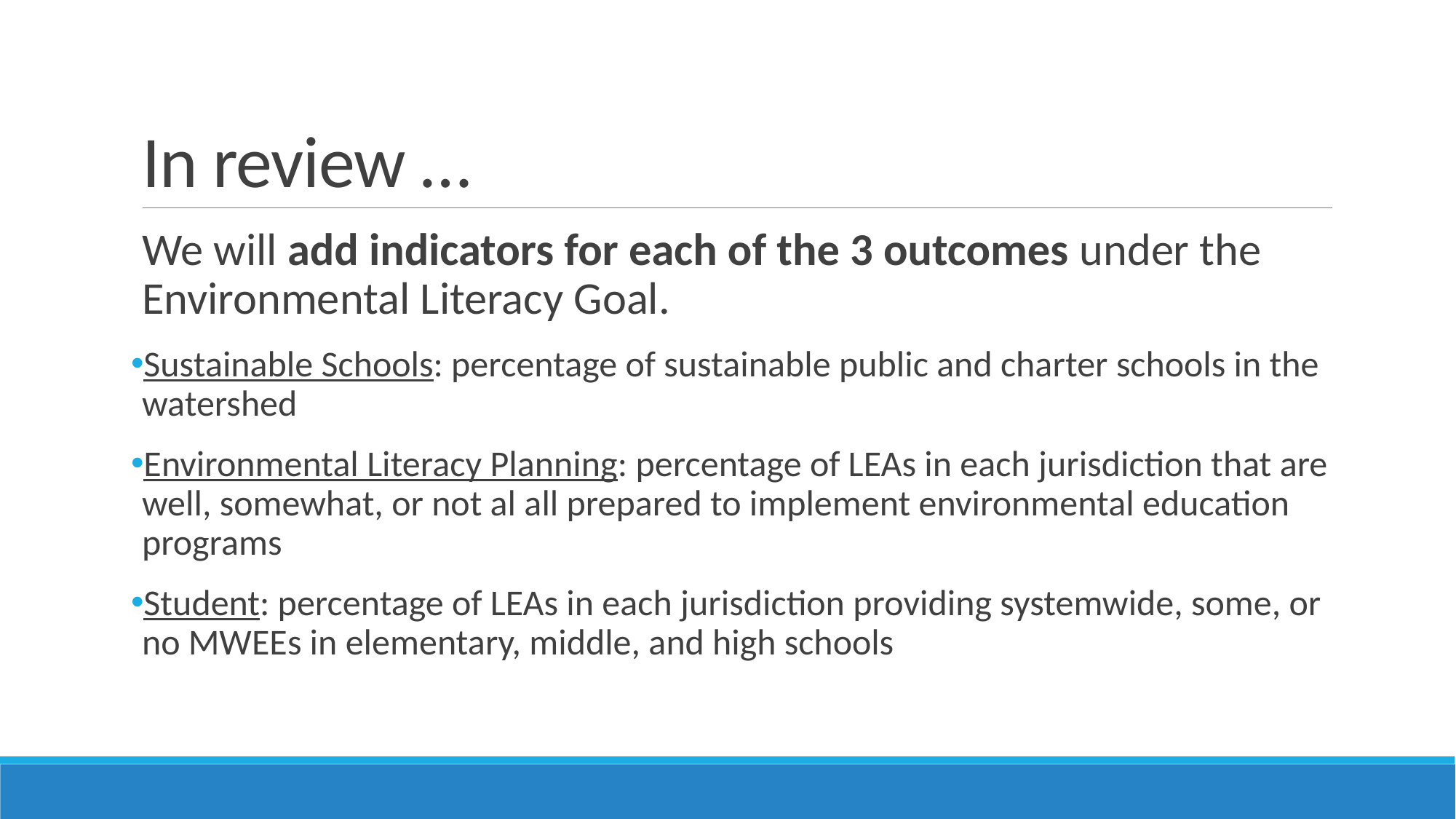

# In review …
We will add indicators for each of the 3 outcomes under the Environmental Literacy Goal.
Sustainable Schools: percentage of sustainable public and charter schools in the watershed
Environmental Literacy Planning: percentage of LEAs in each jurisdiction that are well, somewhat, or not al all prepared to implement environmental education programs
Student: percentage of LEAs in each jurisdiction providing systemwide, some, or no MWEEs in elementary, middle, and high schools